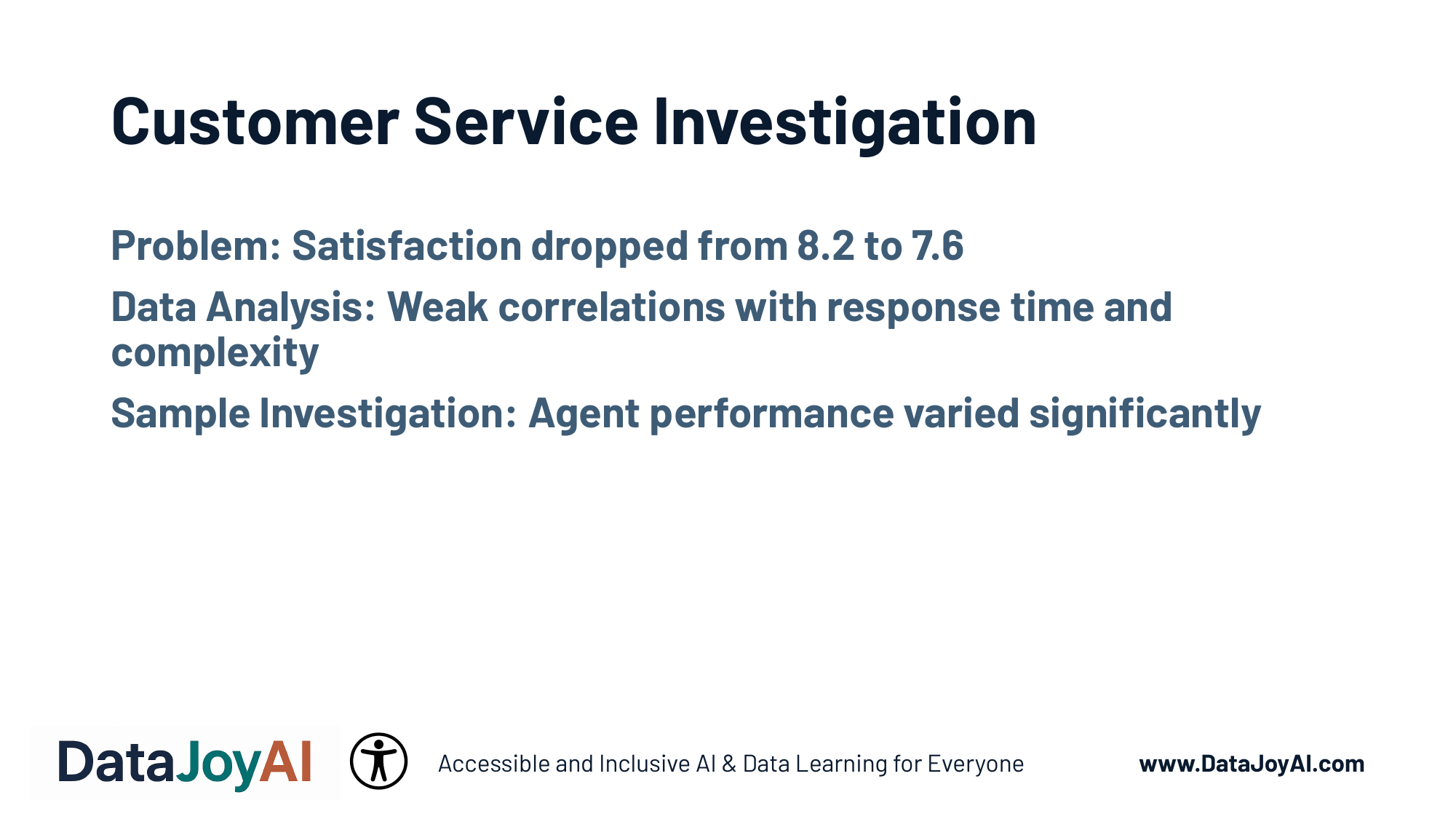

# Customer Service Investigation
Problem: Satisfaction dropped from 8.2 to 7.6
Data Analysis: Weak correlations with response time and complexity
Sample Investigation: Agent performance varied significantly